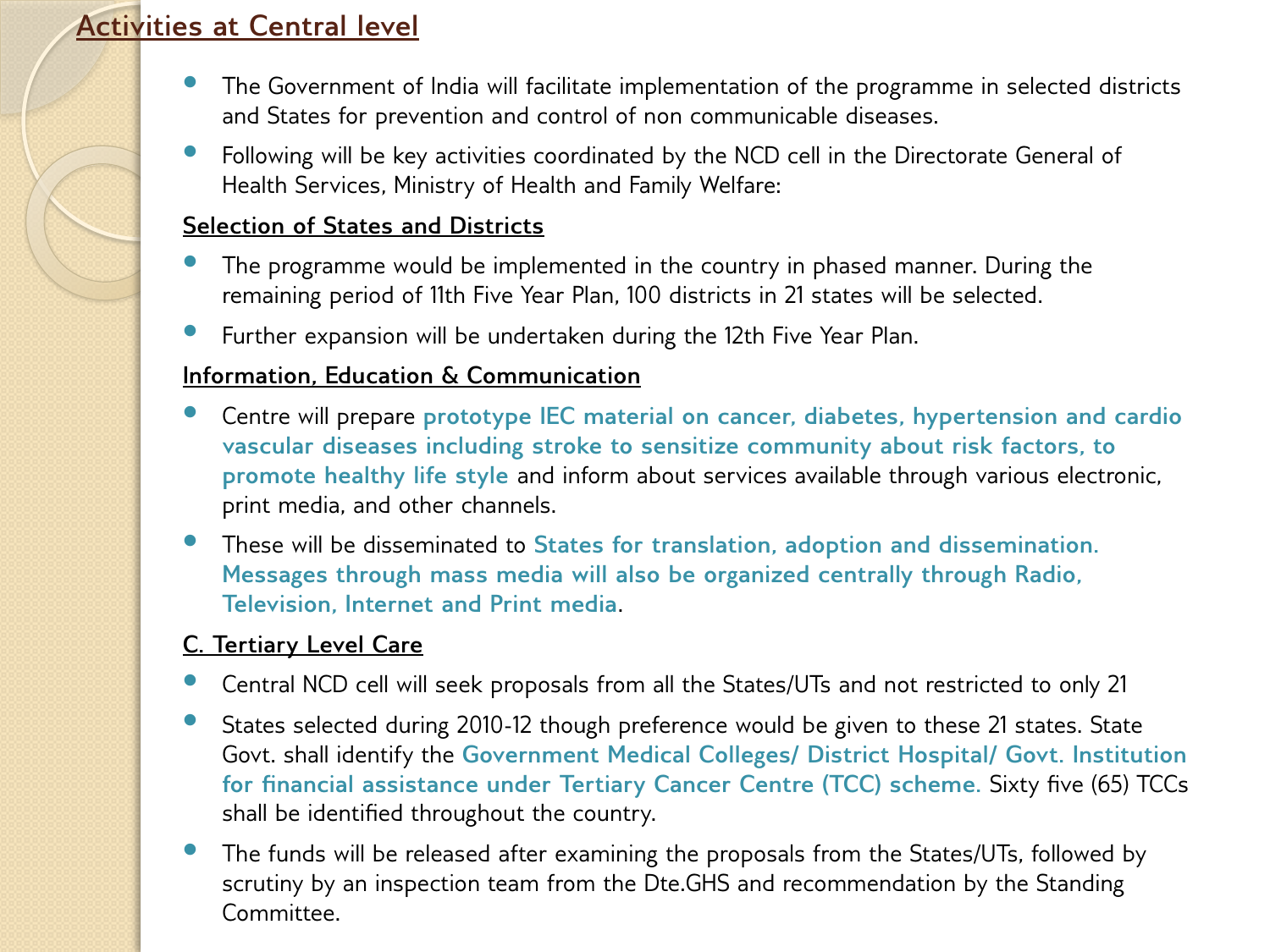

# Activities at Central level
The Government of India will facilitate implementation of the programme in selected districts and States for prevention and control of non communicable diseases.
Following will be key activities coordinated by the NCD cell in the Directorate General of Health Services, Ministry of Health and Family Welfare:
Selection of States and Districts
The programme would be implemented in the country in phased manner. During the remaining period of 11th Five Year Plan, 100 districts in 21 states will be selected.
Further expansion will be undertaken during the 12th Five Year Plan.
Information, Education & Communication
Centre will prepare prototype IEC material on cancer, diabetes, hypertension and cardio vascular diseases including stroke to sensitize community about risk factors, to promote healthy life style and inform about services available through various electronic, print media, and other channels.
These will be disseminated to States for translation, adoption and dissemination. Messages through mass media will also be organized centrally through Radio, Television, Internet and Print media.
C. Tertiary Level Care
Central NCD cell will seek proposals from all the States/UTs and not restricted to only 21
States selected during 2010-12 though preference would be given to these 21 states. State Govt. shall identify the Government Medical Colleges/ District Hospital/ Govt. Institution for financial assistance under Tertiary Cancer Centre (TCC) scheme. Sixty five (65) TCCs shall be identified throughout the country.
The funds will be released after examining the proposals from the States/UTs, followed by scrutiny by an inspection team from the Dte.GHS and recommendation by the Standing Committee.